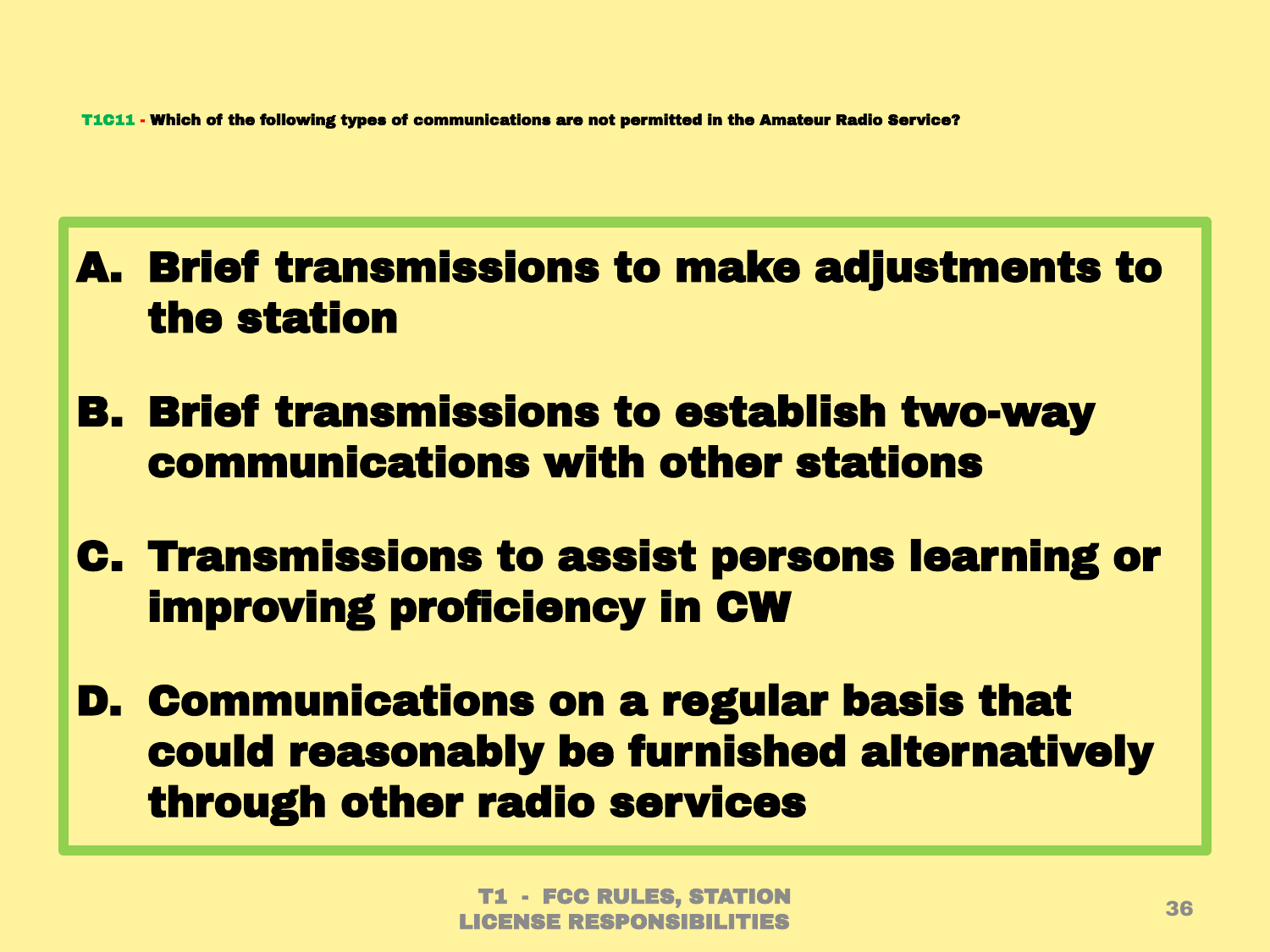

# T1C11 - Which of the following types of communications are not permitted in the Amateur Radio Service?

Brief transmissions to make adjustments to the station

Brief transmissions to establish two-way communications with other stations

Transmissions to assist persons learning or improving proficiency in CW

Communications on a regular basis that could reasonably be furnished alternatively through other radio services

T1  -  FCC RULES, STATION LICENSE RESPONSIBILITIES
36